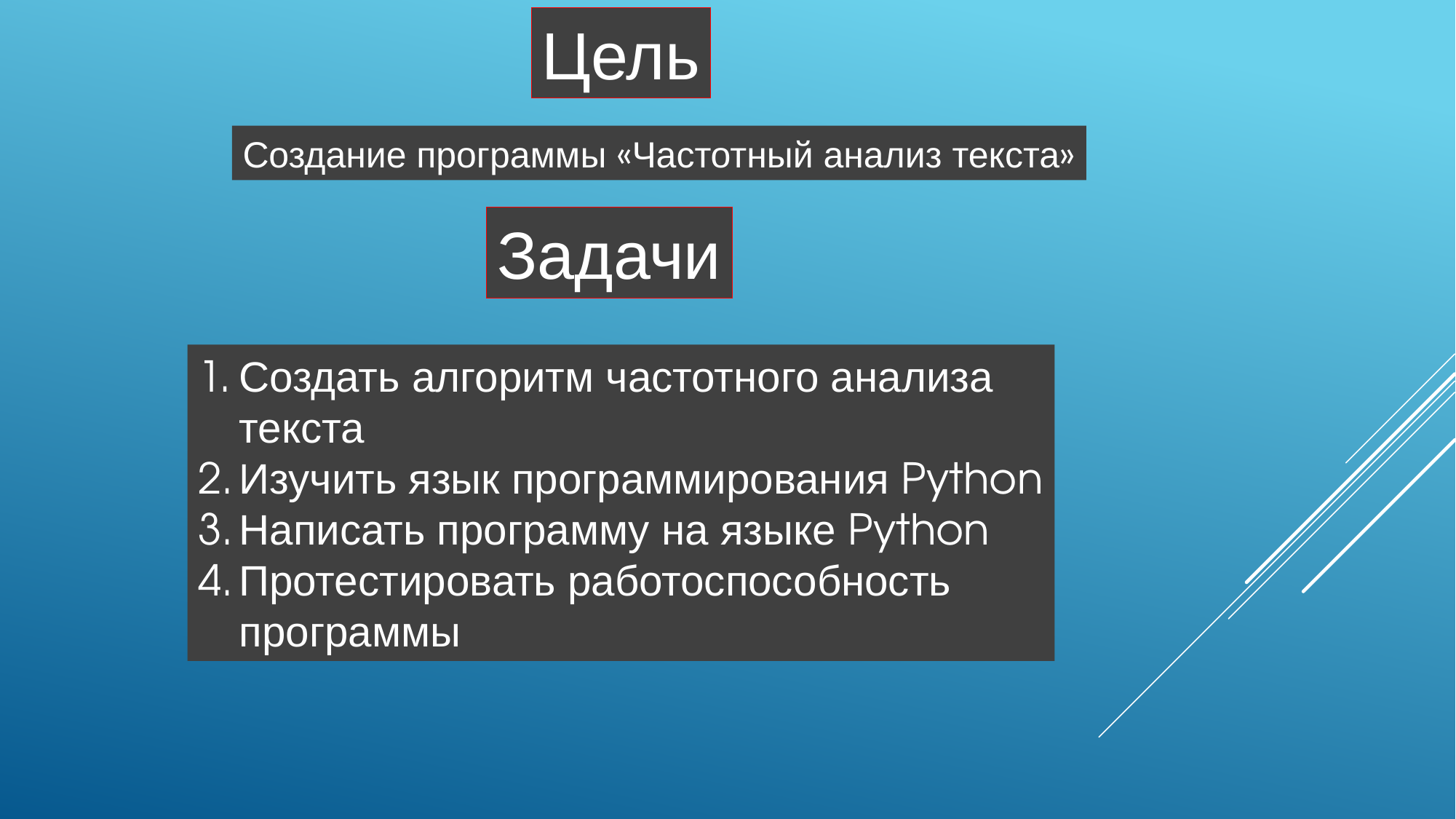

Цель
Создание программы «Частотный анализ текста»
Задачи
Создать алгоритм частотного анализа текста
Изучить язык программирования Python
Написать программу на языке Python
Протестировать работоспособность программы